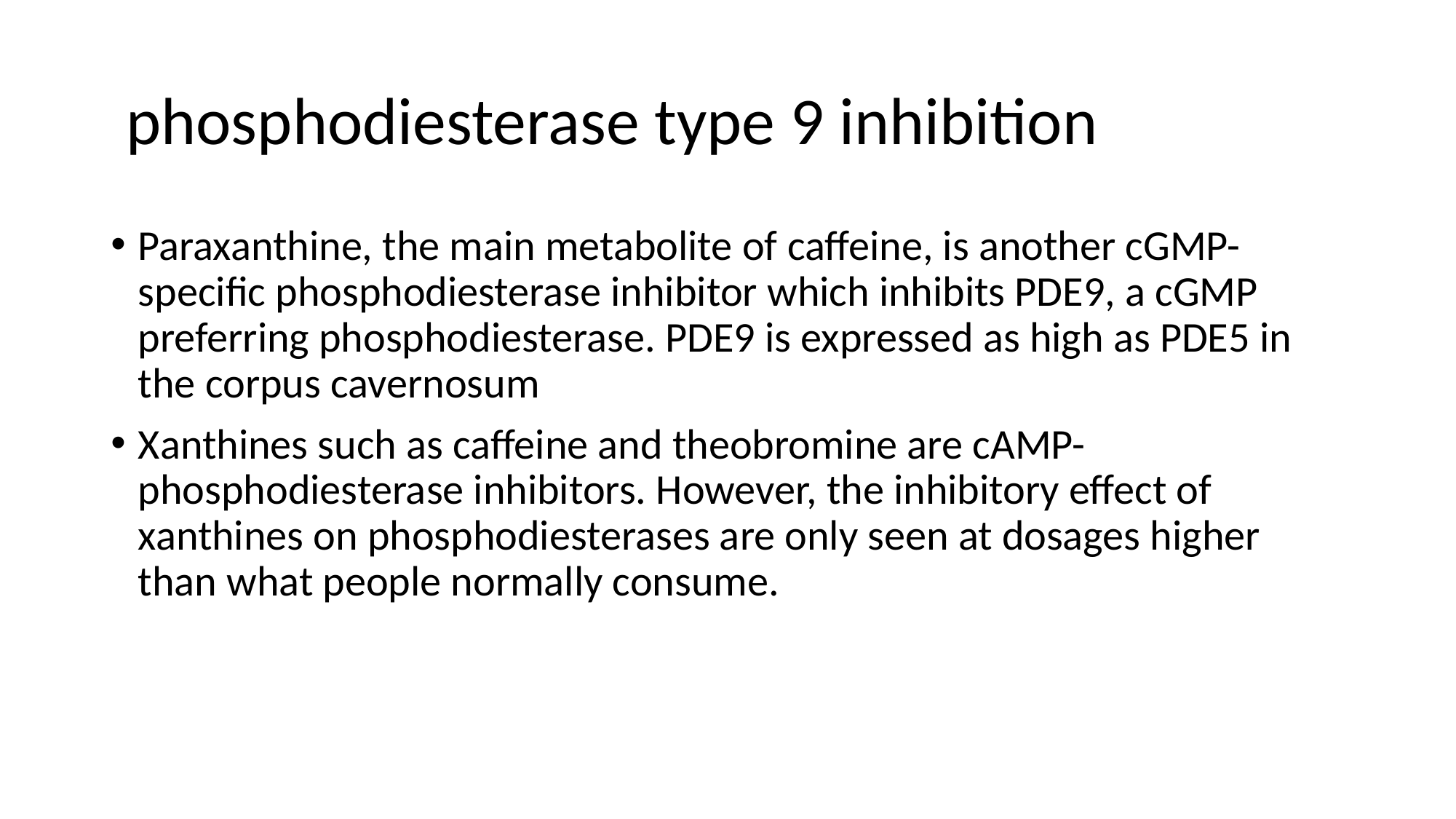

# phosphodiesterase type 9 inhibition
Paraxanthine, the main metabolite of caffeine, is another cGMP-specific phosphodiesterase inhibitor which inhibits PDE9, a cGMP preferring phosphodiesterase. PDE9 is expressed as high as PDE5 in the corpus cavernosum
Xanthines such as caffeine and theobromine are cAMP-phosphodiesterase inhibitors. However, the inhibitory effect of xanthines on phosphodiesterases are only seen at dosages higher than what people normally consume.